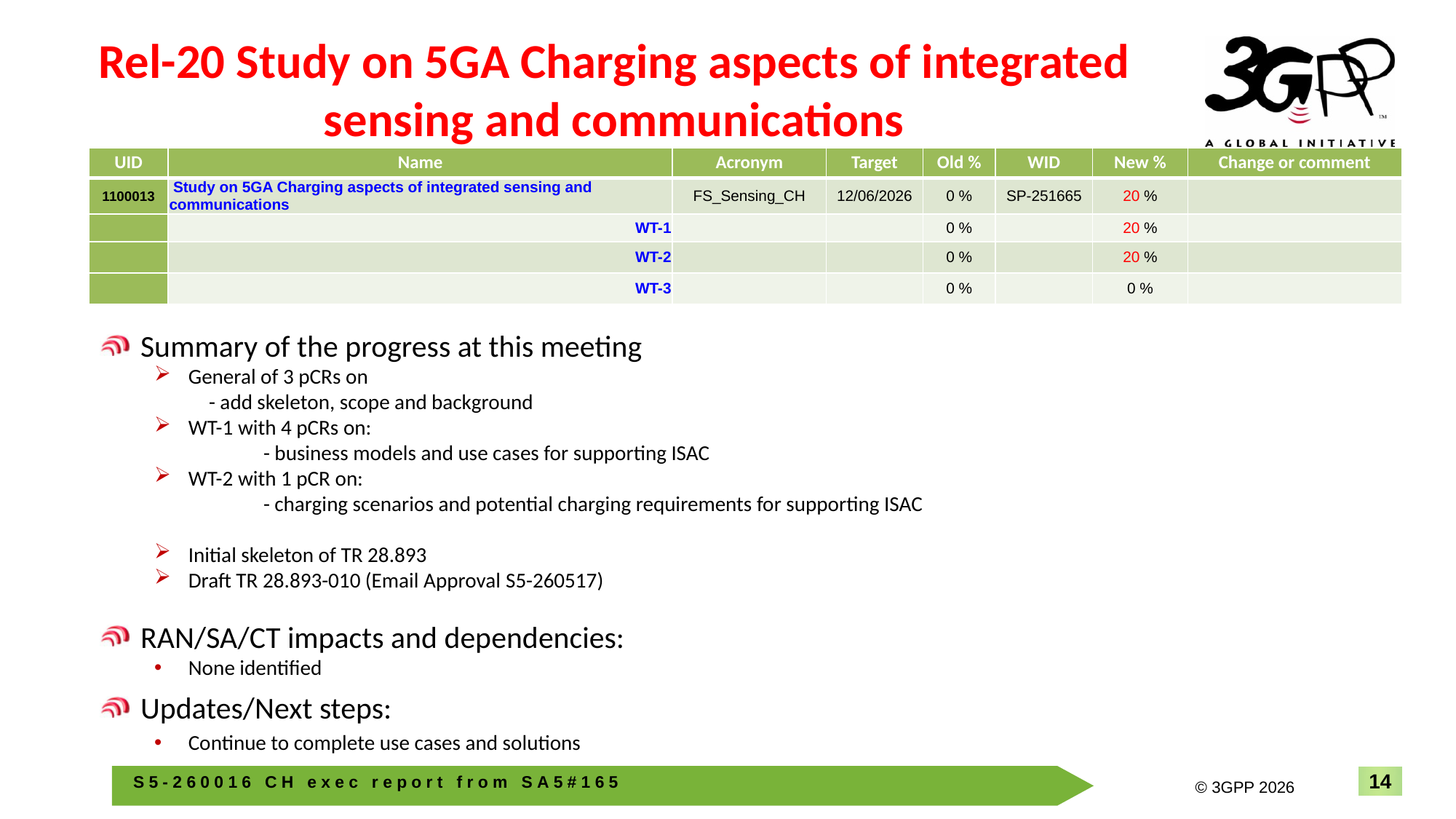

# Rel-20 Study on 5GA Charging aspects of integrated sensing and communications
| UID | Name | Acronym | Target | Old % | WID | New % | Change or comment |
| --- | --- | --- | --- | --- | --- | --- | --- |
| 1100013 | Study on 5GA Charging aspects of integrated sensing and communications | FS\_Sensing\_CH | 12/06/2026 | 0 % | SP-251665 | 20 % |  |
|  | WT-1 |  |  | 0 % |  | 20 % |  |
|  | WT-2 |  |  | 0 % |  | 20 % |  |
|  | WT-3 |  |  | 0 % |  | 0 % |  |
Summary of the progress at this meeting
General of 3 pCRs on
- add skeleton, scope and background
WT-1 with 4 pCRs on:
	- business models and use cases for supporting ISAC
WT-2 with 1 pCR on:
	- charging scenarios and potential charging requirements for supporting ISAC

Initial skeleton of TR 28.893
Draft TR 28.893-010 (Email Approval S5-260517)

RAN/SA/CT impacts and dependencies:
None identified
Updates/Next steps:
Continue to complete use cases and solutions